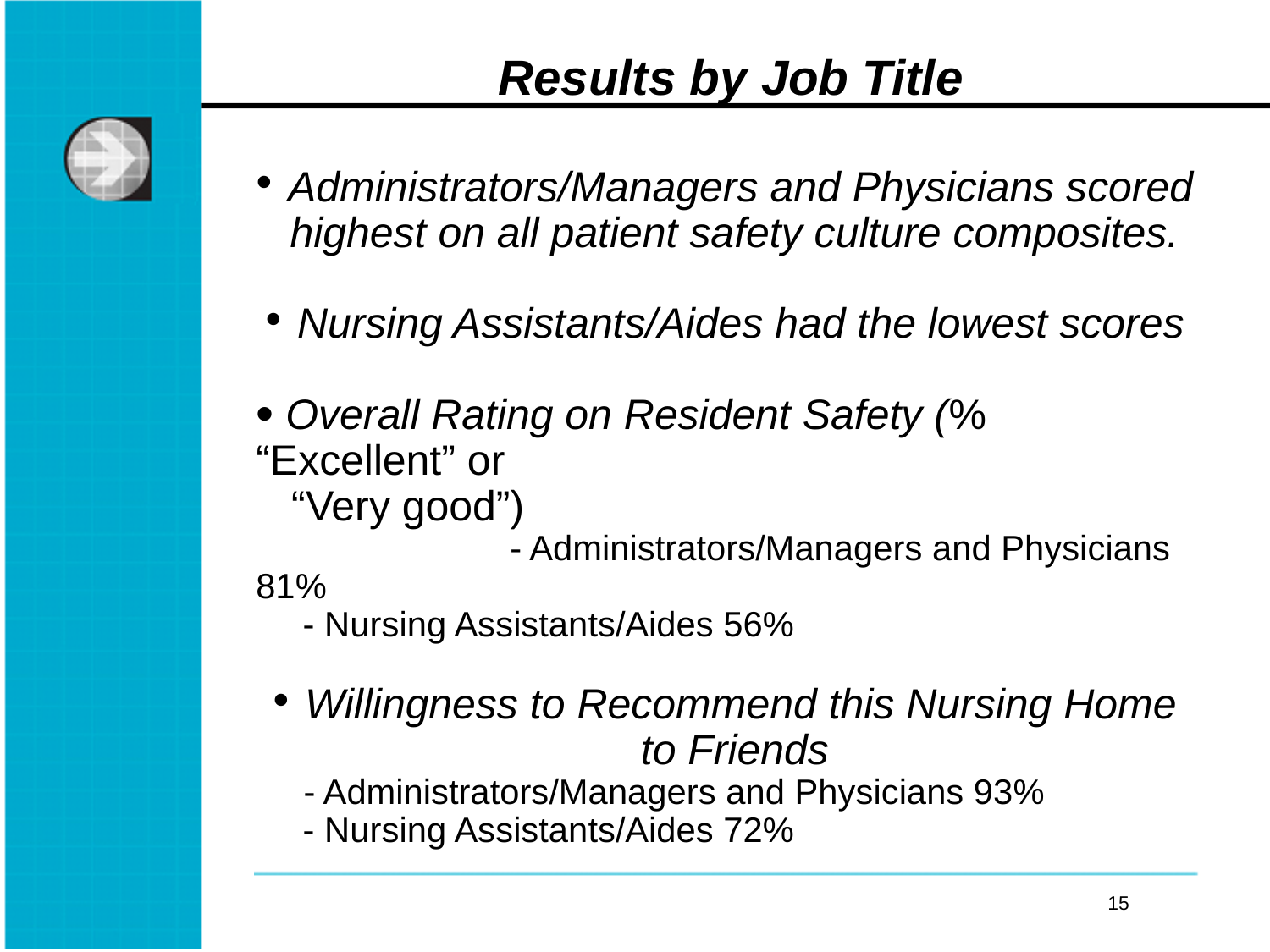

# Results by Job Title

Administrators/Managers and Physicians scored highest on all patient safety culture composites.

Nursing Assistants/Aides had the lowest scores

 Overall Rating on Resident Safety (% “Excellent” or
   “Very good”)
		- Administrators/Managers and Physicians 81%
    - Nursing Assistants/Aides 56%

Willingness to Recommend this Nursing Home to Friends
	- Administrators/Managers and Physicians 93%
    - Nursing Assistants/Aides 72%